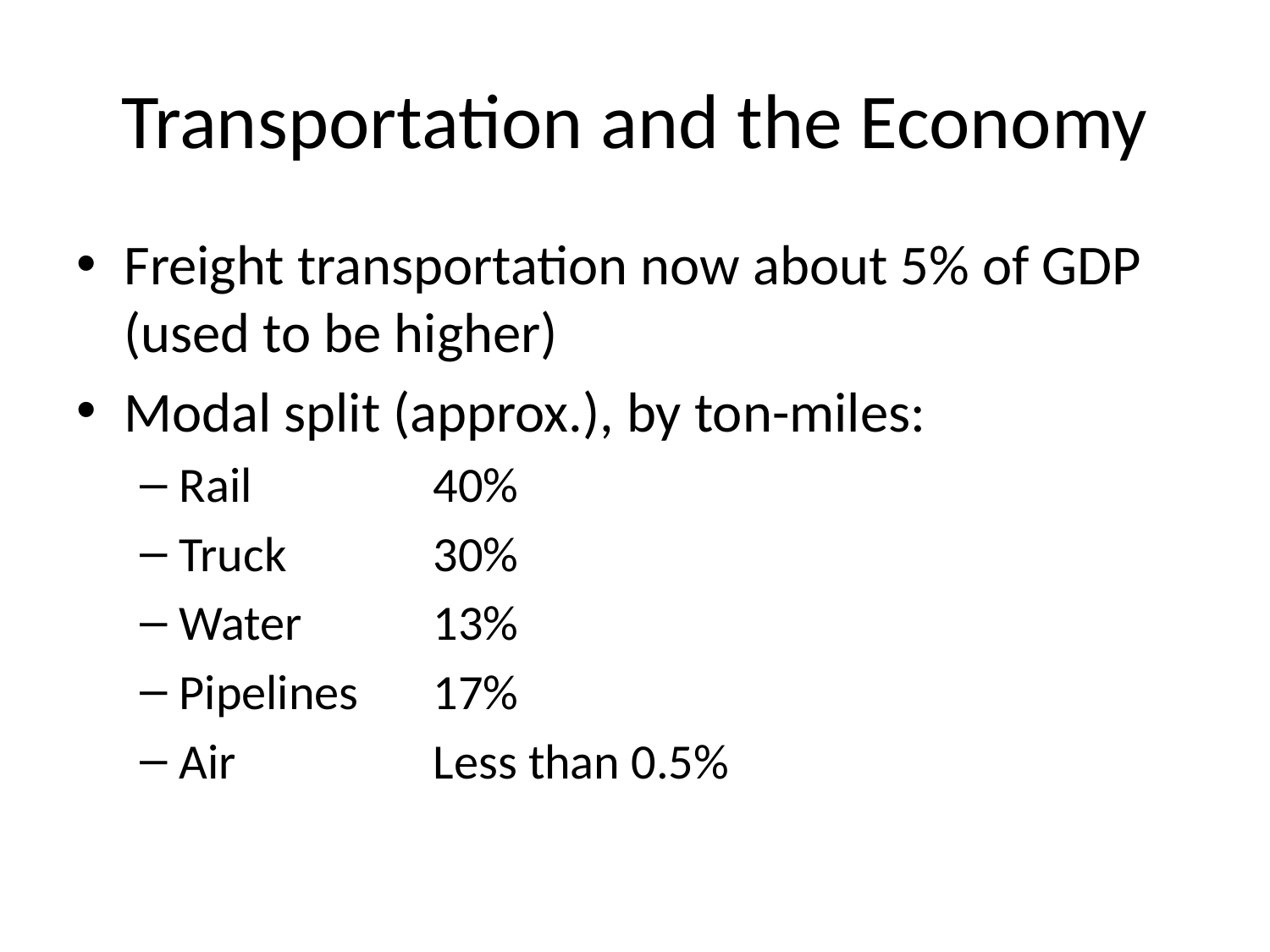

# Transportation and the Economy
Freight transportation now about 5% of GDP (used to be higher)
Modal split (approx.), by ton-miles:
Rail		40%
Truck		30%
Water		13%
Pipelines	17%
Air		Less than 0.5%